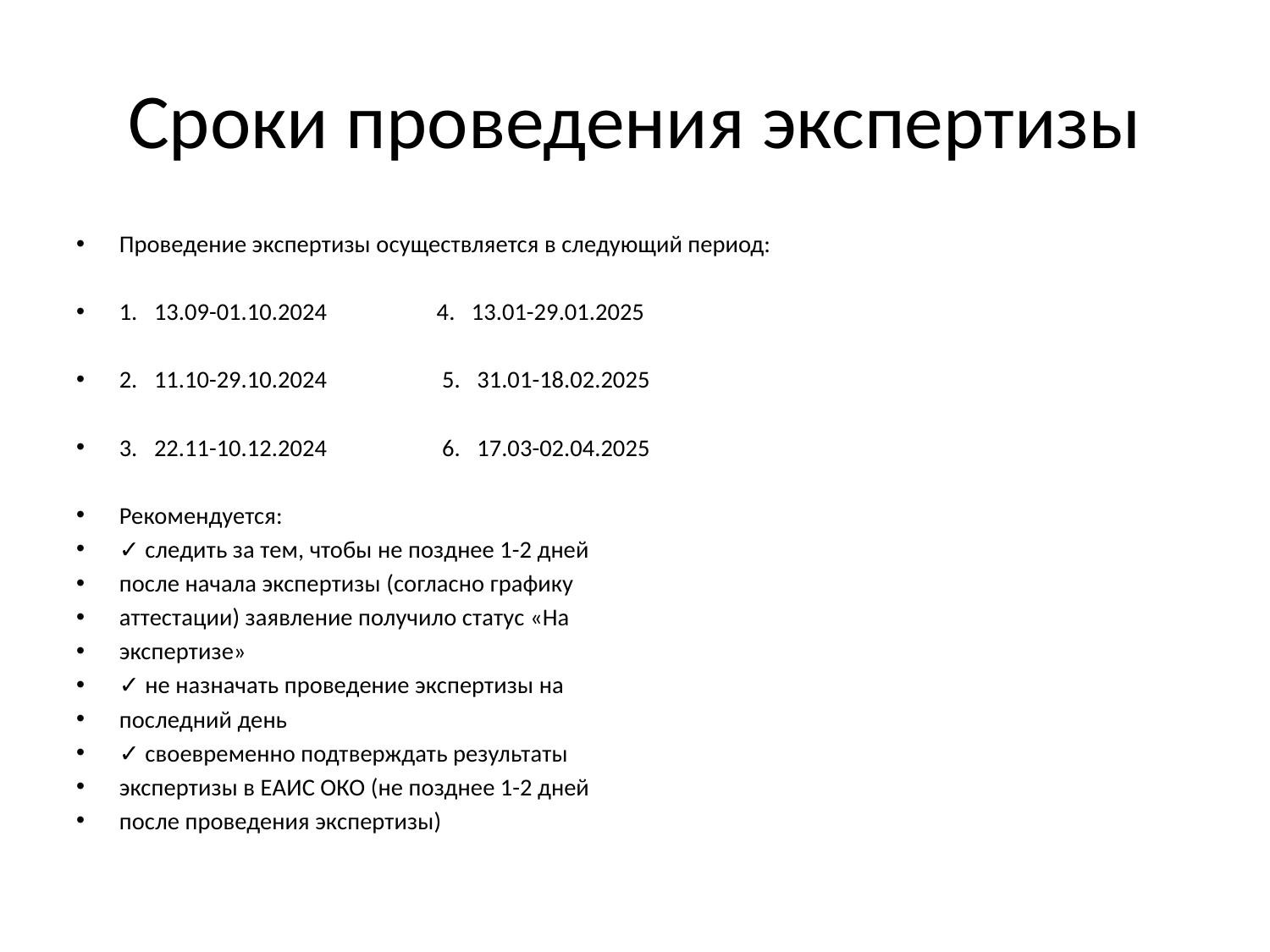

# Сроки проведения экспертизы
Проведение экспертизы осуществляется в следующий период:

1.   13.09-01.10.2024                    4.   13.01-29.01.2025

2.   11.10-29.10.2024                     5.   31.01-18.02.2025

3.   22.11-10.12.2024                     6.   17.03-02.04.2025

Рекомендуется:
✓ следить за тем, чтобы не позднее 1-2 дней
после начала экспертизы (согласно графику
аттестации) заявление получило статус «На
экспертизе»
✓ не назначать проведение экспертизы на
последний день
✓ своевременно подтверждать результаты
экспертизы в ЕАИС ОКО (не позднее 1-2 дней
после проведения экспертизы)